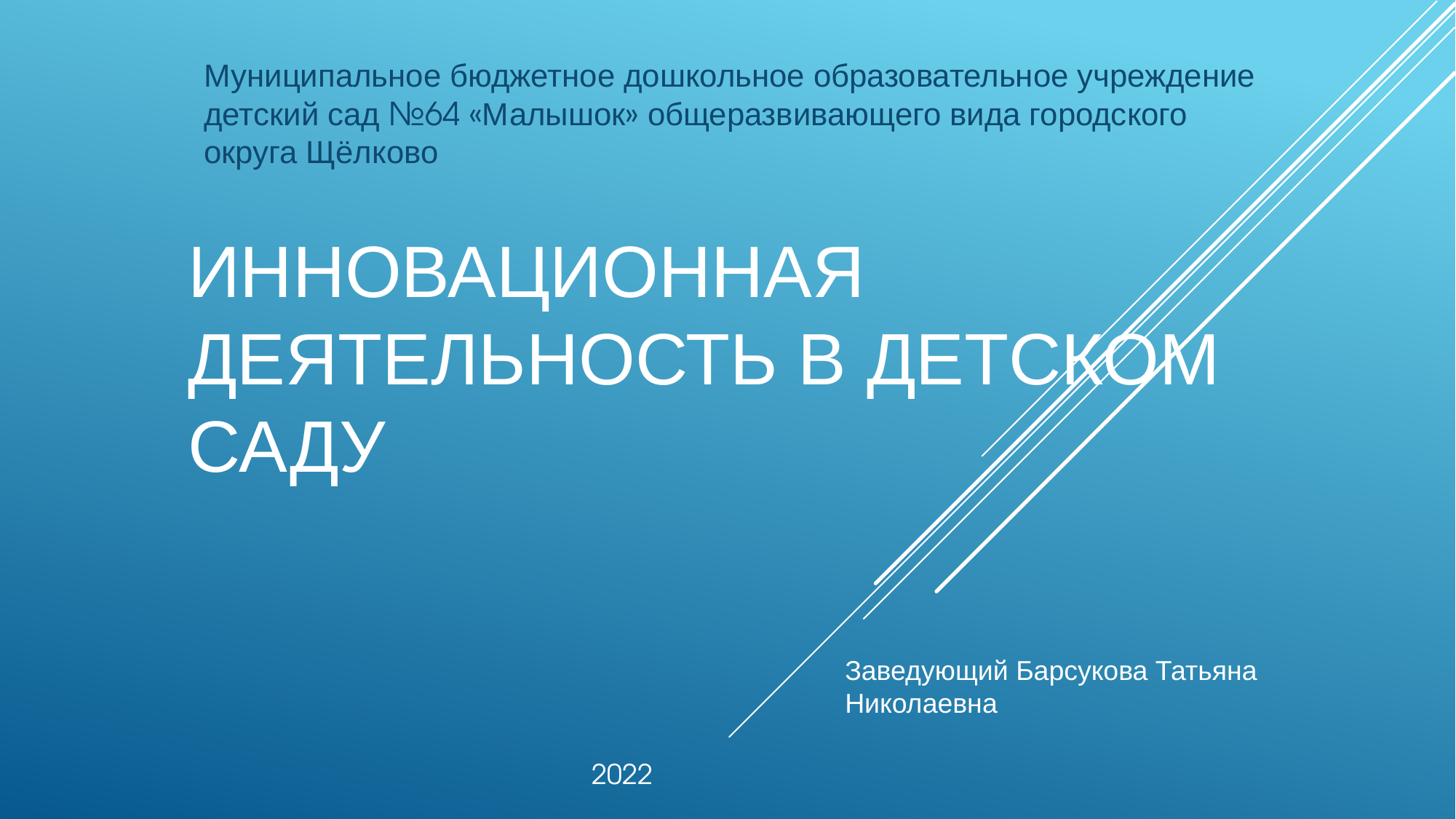

Муниципальное бюджетное дошкольное образовательное учреждение детский сад №64 «Малышок» общеразвивающего вида городского округа Щёлково
# Инновационная деятельность в детском саду
Заведующий Барсукова Татьяна Николаевна
2022